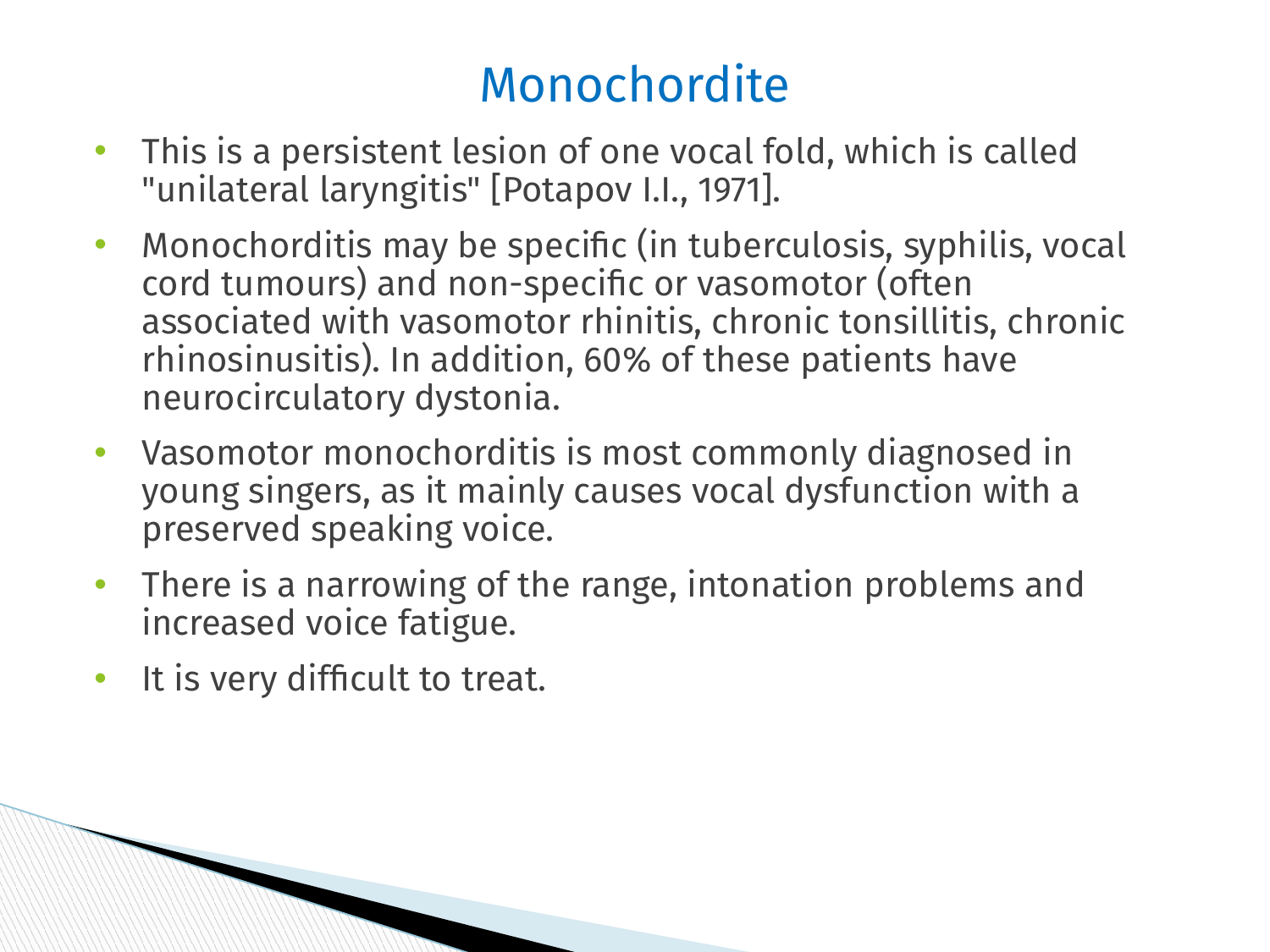

Monochordite
This is a persistent lesion of one vocal fold, which is called "unilateral laryngitis" [Potapov I.I., 1971].
Monochorditis may be specific (in tuberculosis, syphilis, vocal cord tumours) and non-specific or vasomotor (often associated with vasomotor rhinitis, chronic tonsillitis, chronic rhinosinusitis). In addition, 60% of these patients have neurocirculatory dystonia.
Vasomotor monochorditis is most commonly diagnosed in young singers, as it mainly causes vocal dysfunction with a preserved speaking voice.
There is a narrowing of the range, intonation problems and increased voice fatigue.
It is very difficult to treat.